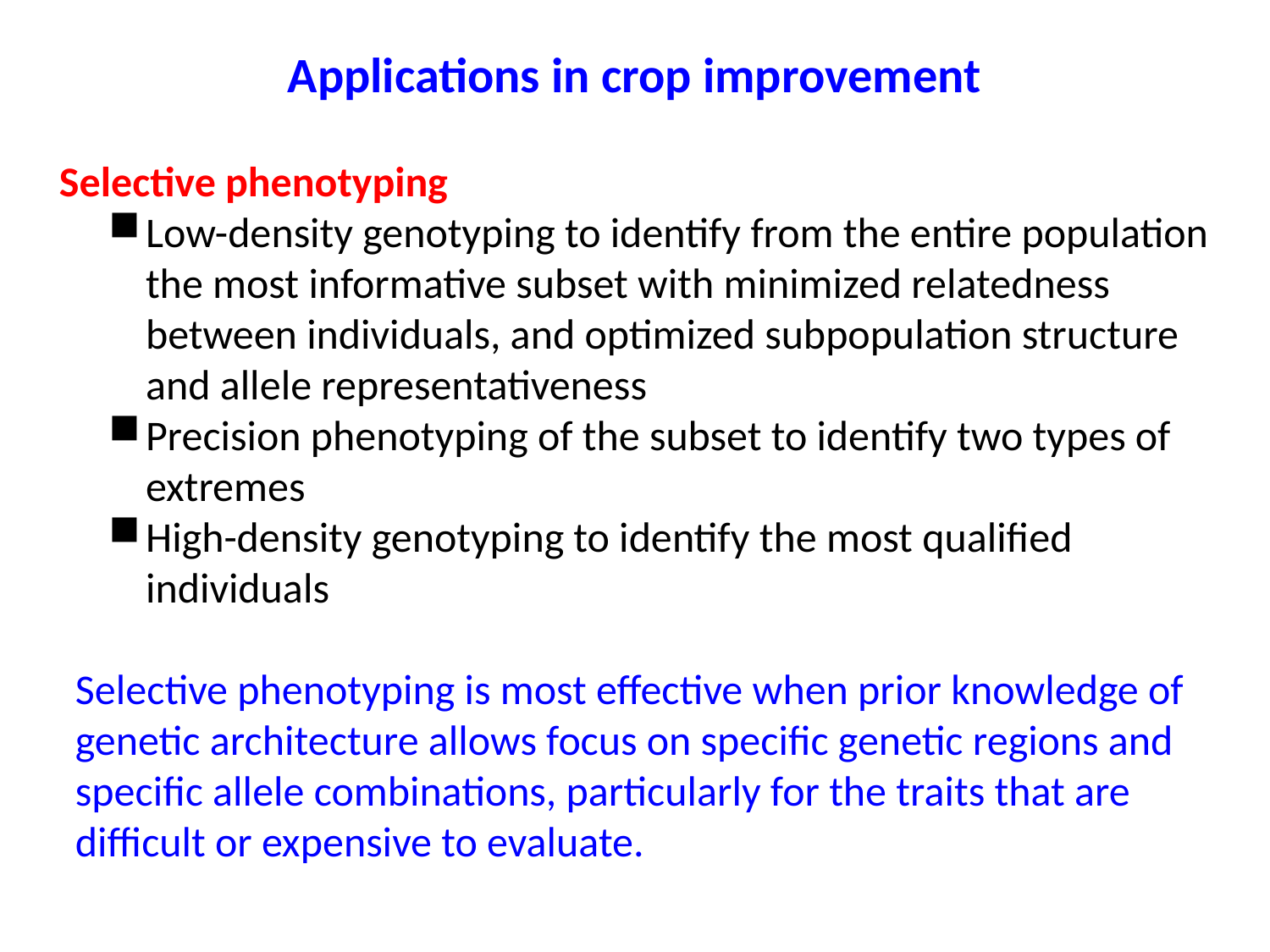

Applications in crop improvement
Selective phenotyping
Low-density genotyping to identify from the entire population the most informative subset with minimized relatedness between individuals, and optimized subpopulation structure and allele representativeness
Precision phenotyping of the subset to identify two types of extremes
High-density genotyping to identify the most qualified individuals
Selective phenotyping is most effective when prior knowledge of genetic architecture allows focus on specific genetic regions and specific allele combinations, particularly for the traits that are difficult or expensive to evaluate.